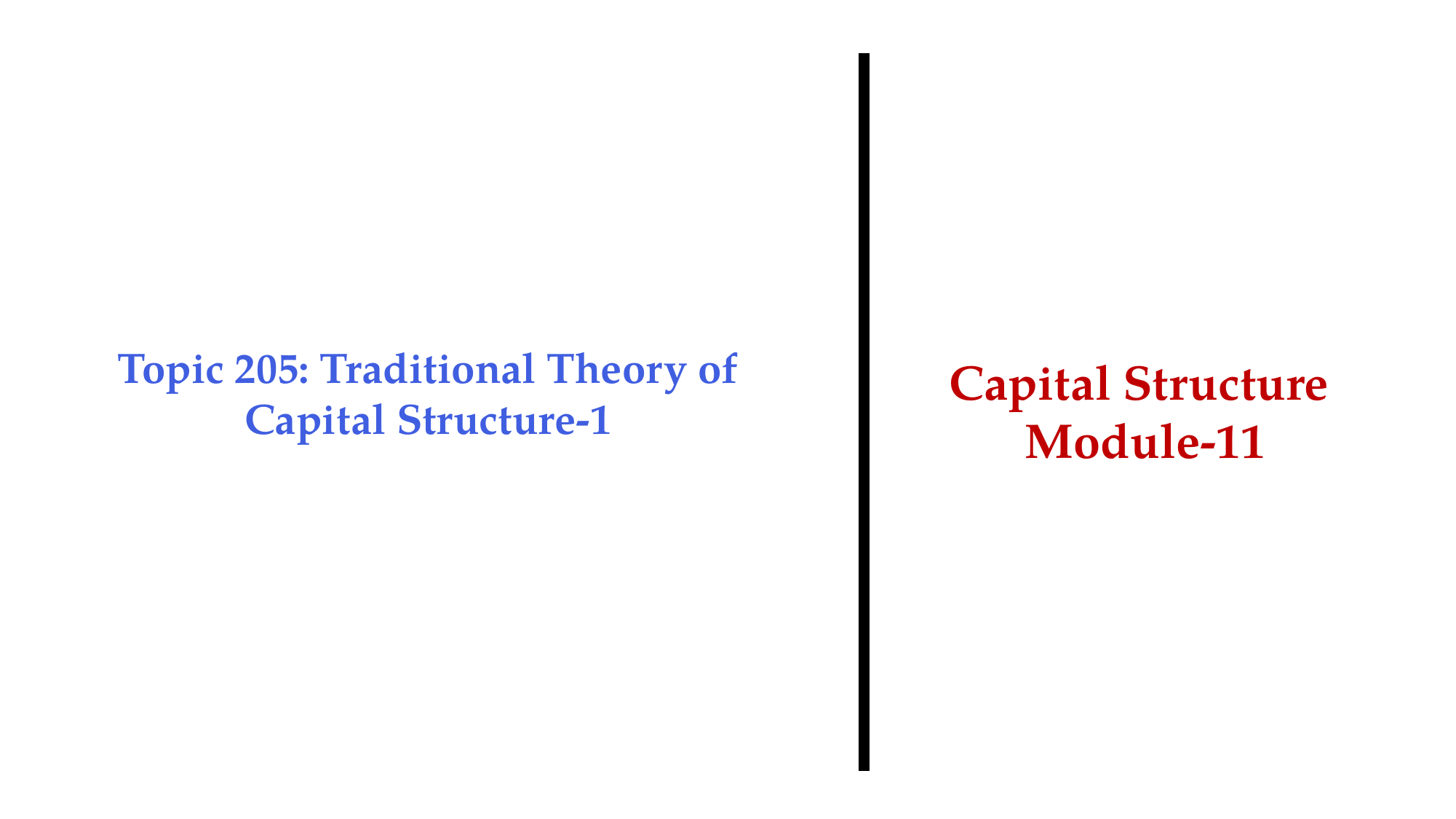

Topic 205: Traditional Theory of Capital Structure-1
Capital Structure
Module-11